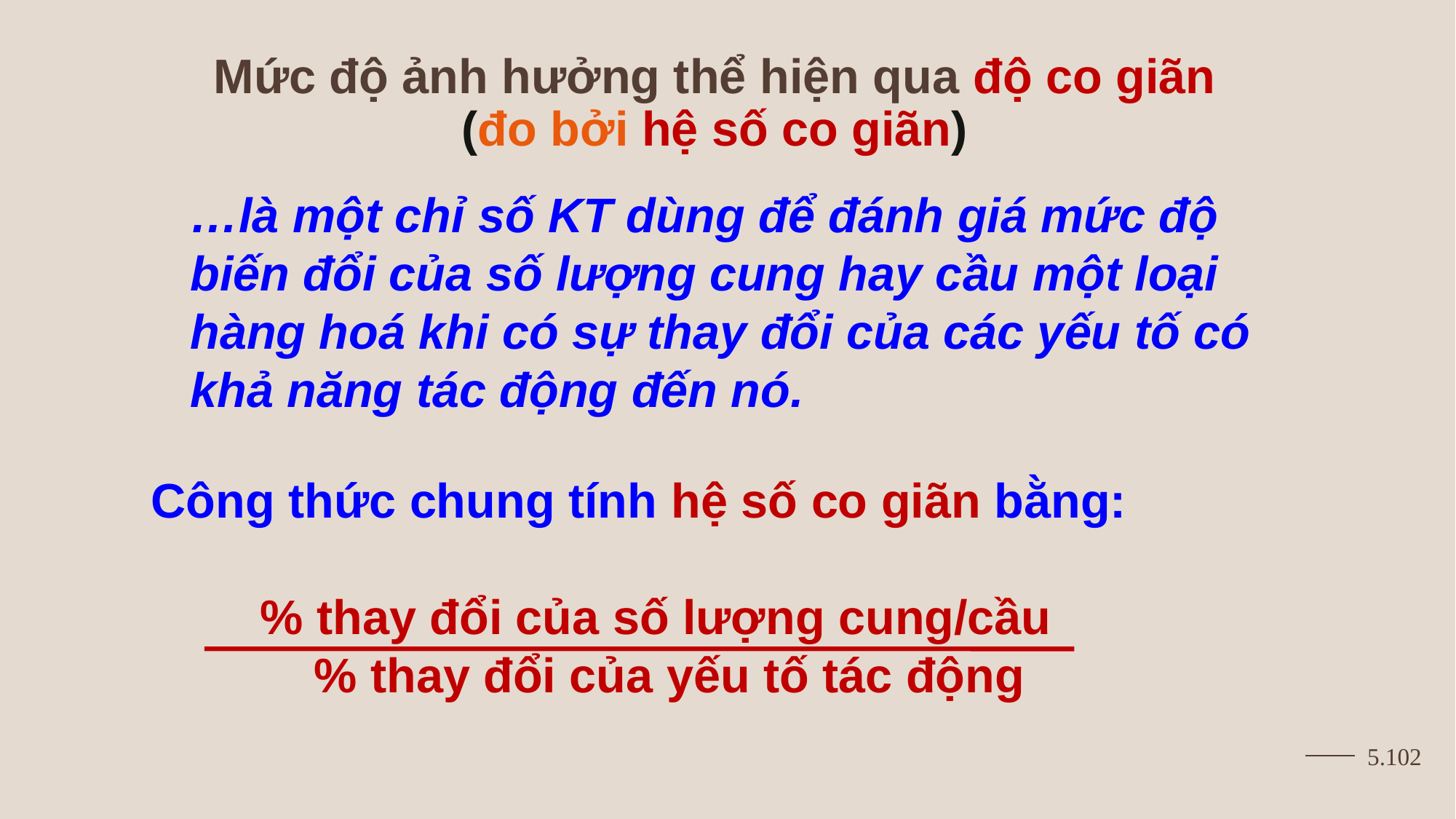

# Mức độ ảnh hưởng thể hiện qua độ co giãn (đo bởi hệ số co giãn)
…là một chỉ số KT dùng để đánh giá mức độ
biến đổi của số lượng cung hay cầu một loại
hàng hoá khi có sự thay đổi của các yếu tố có khả năng tác động đến nó.
Công thức chung tính hệ số co giãn bằng:

	% thay đổi của số lượng cung/cầu
	    % thay đổi của yếu tố tác động

5.102